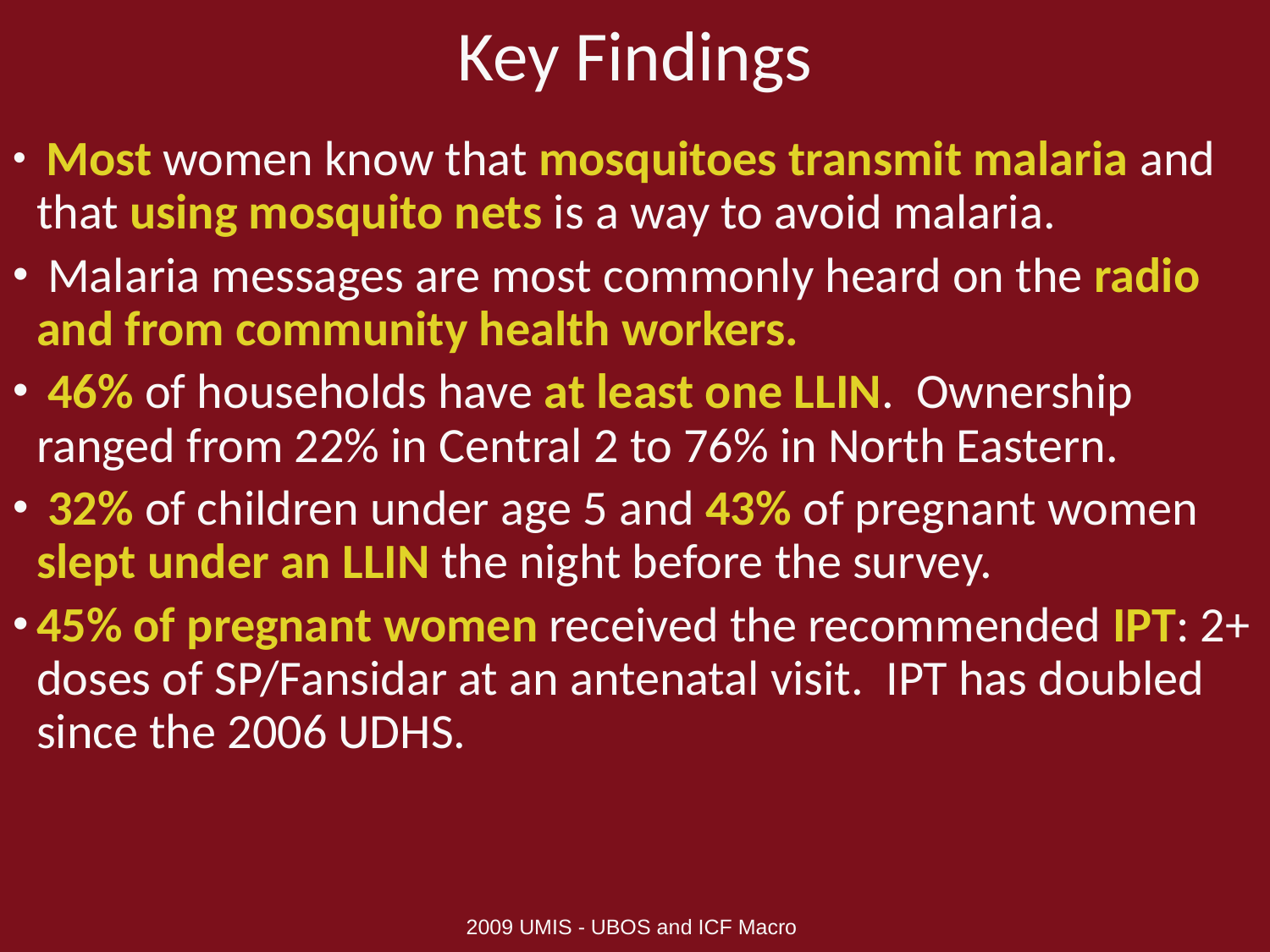

# Key Findings
 Most women know that mosquitoes transmit malaria and that using mosquito nets is a way to avoid malaria.
 Malaria messages are most commonly heard on the radio and from community health workers.
 46% of households have at least one LLIN.  Ownership ranged from 22% in Central 2 to 76% in North Eastern.
 32% of children under age 5 and 43% of pregnant women slept under an LLIN the night before the survey.
45% of pregnant women received the recommended IPT: 2+ doses of SP/Fansidar at an antenatal visit.  IPT has doubled since the 2006 UDHS.
2009 UMIS - UBOS and ICF Macro